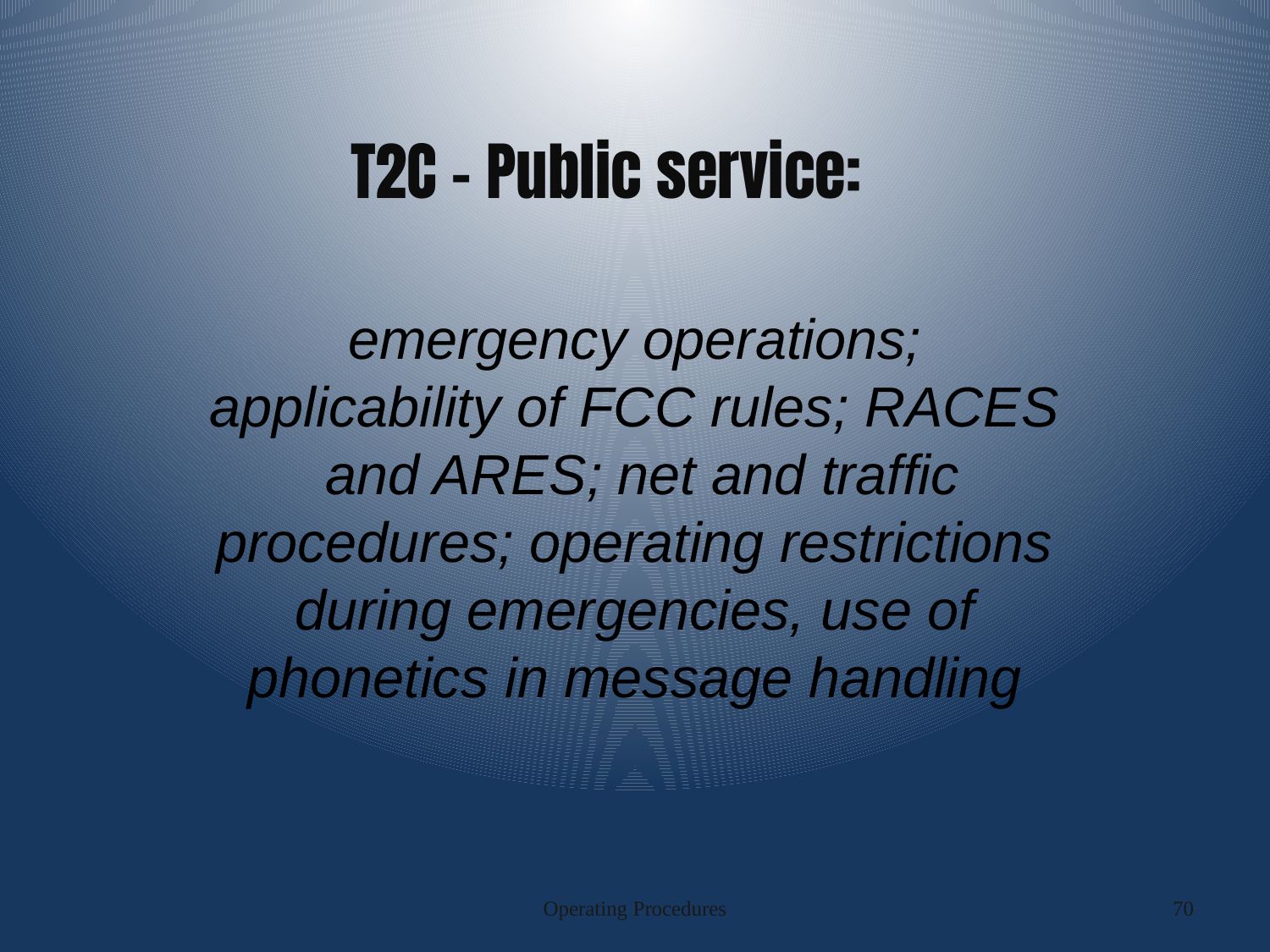

# T2C – Public service:
emergency operations; applicability of FCC rules; RACES  and ARES; net and traffic procedures; operating restrictions during emergencies, use of phonetics in message handling
Operating Procedures
70